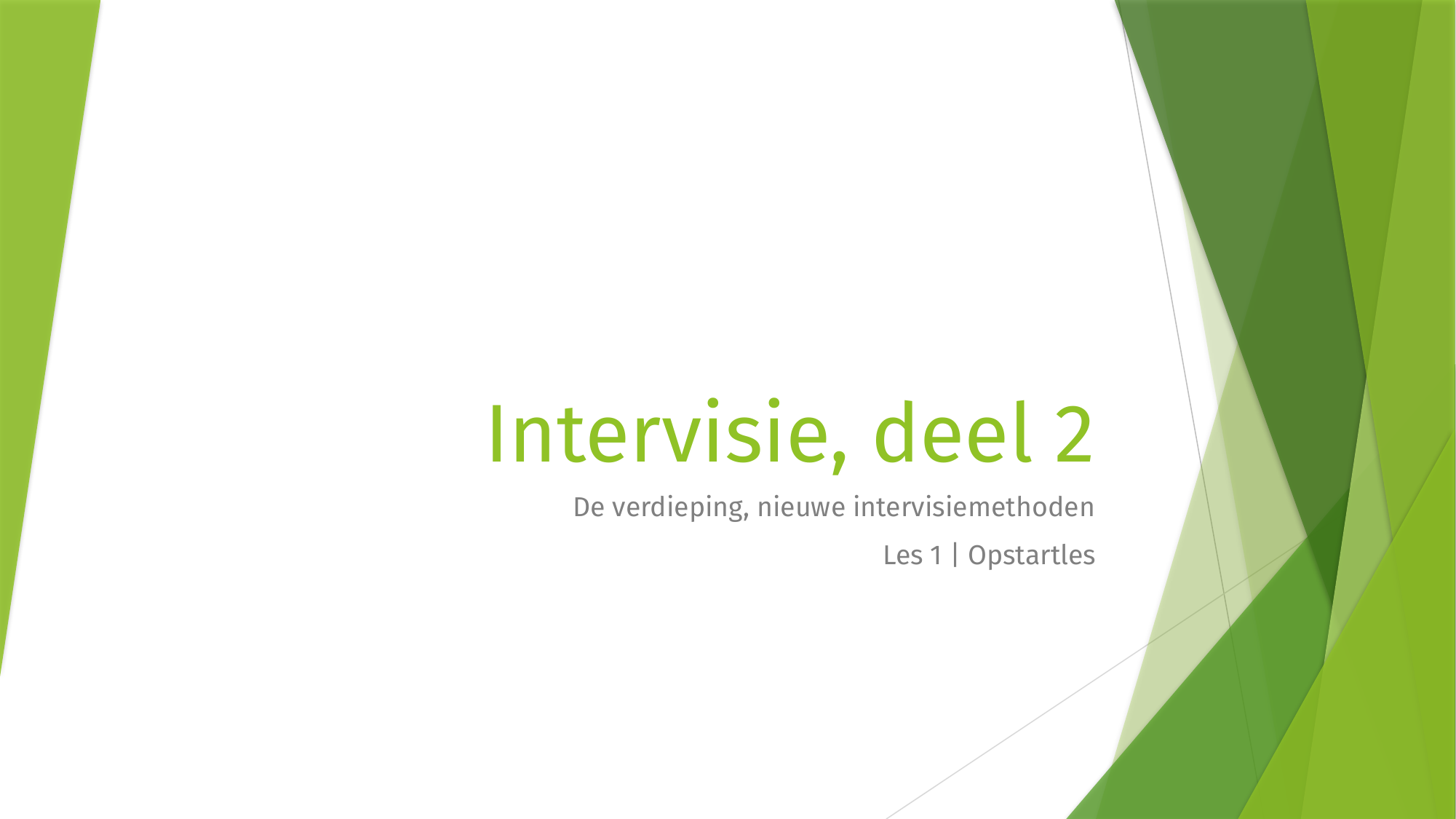

# Intervisie, deel 2
De verdieping, nieuwe intervisiemethoden
Les 1 | Opstartles